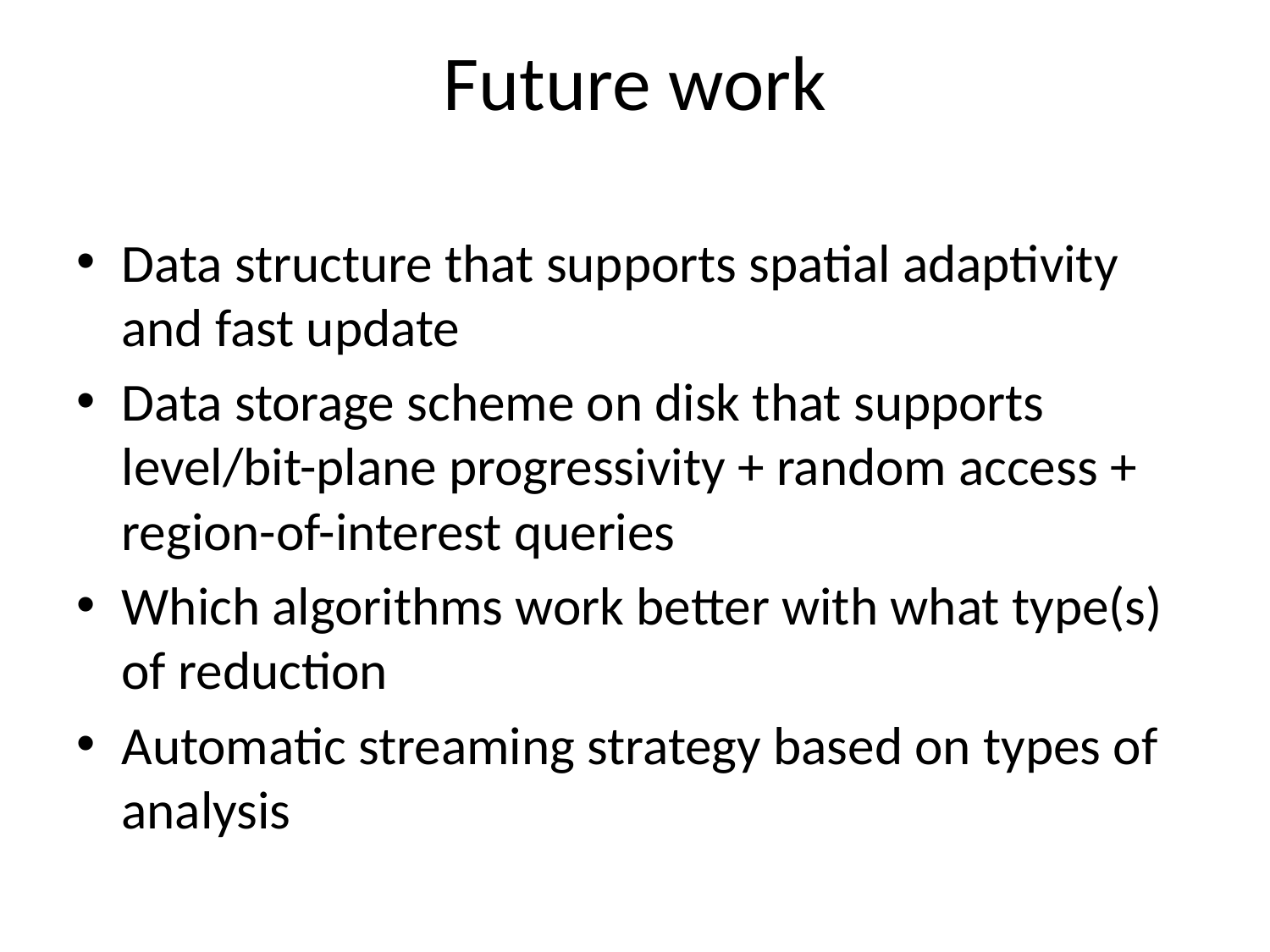

# Future work
Data structure that supports spatial adaptivity and fast update
Data storage scheme on disk that supports level/bit-plane progressivity + random access + region-of-interest queries
Which algorithms work better with what type(s) of reduction
Automatic streaming strategy based on types of analysis